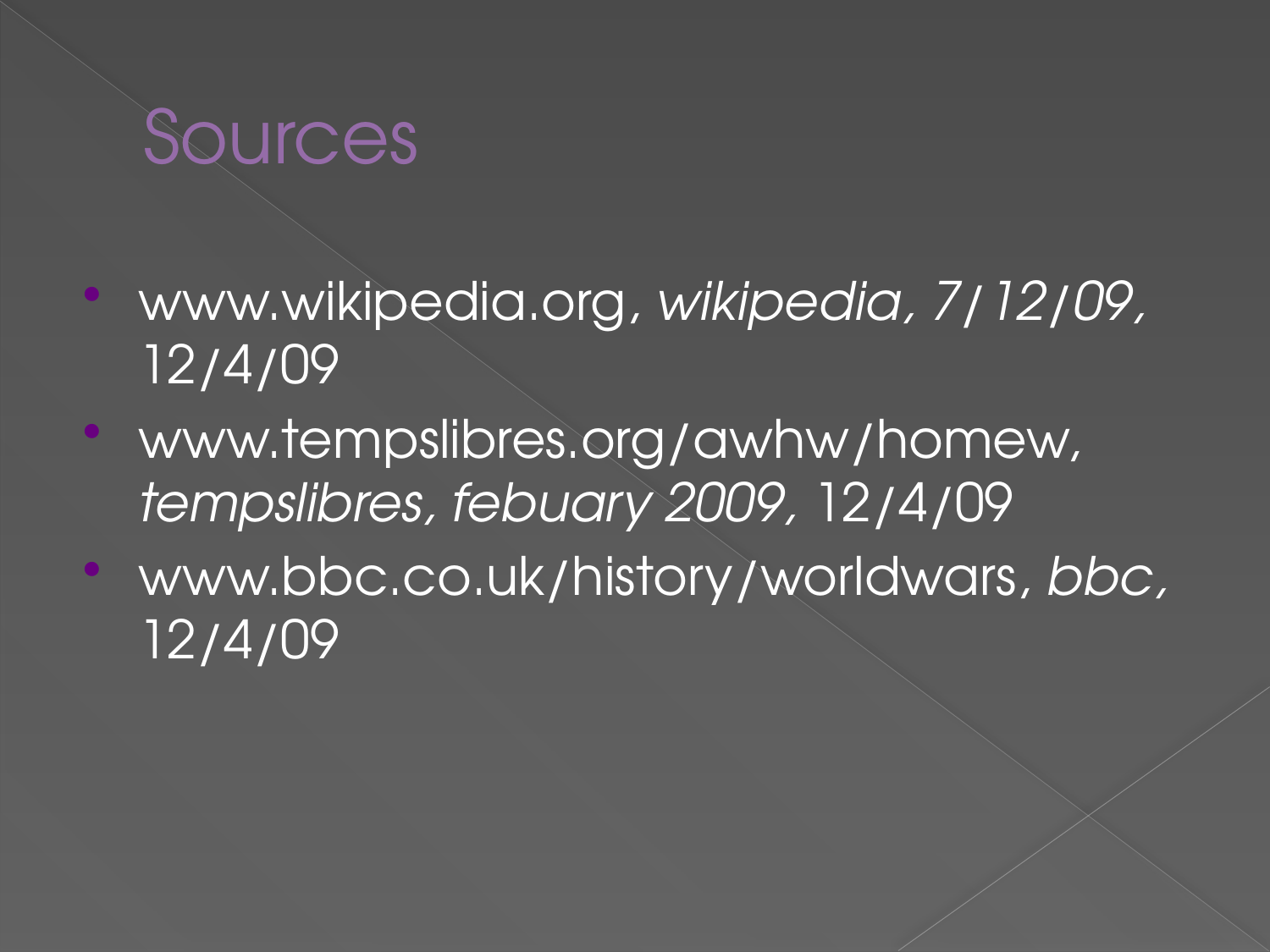

# Sources
www.wikipedia.org, wikipedia, 7/12/09, 12/4/09
www.tempslibres.org/awhw/homew, tempslibres, febuary 2009, 12/4/09
www.bbc.co.uk/history/worldwars, bbc, 12/4/09